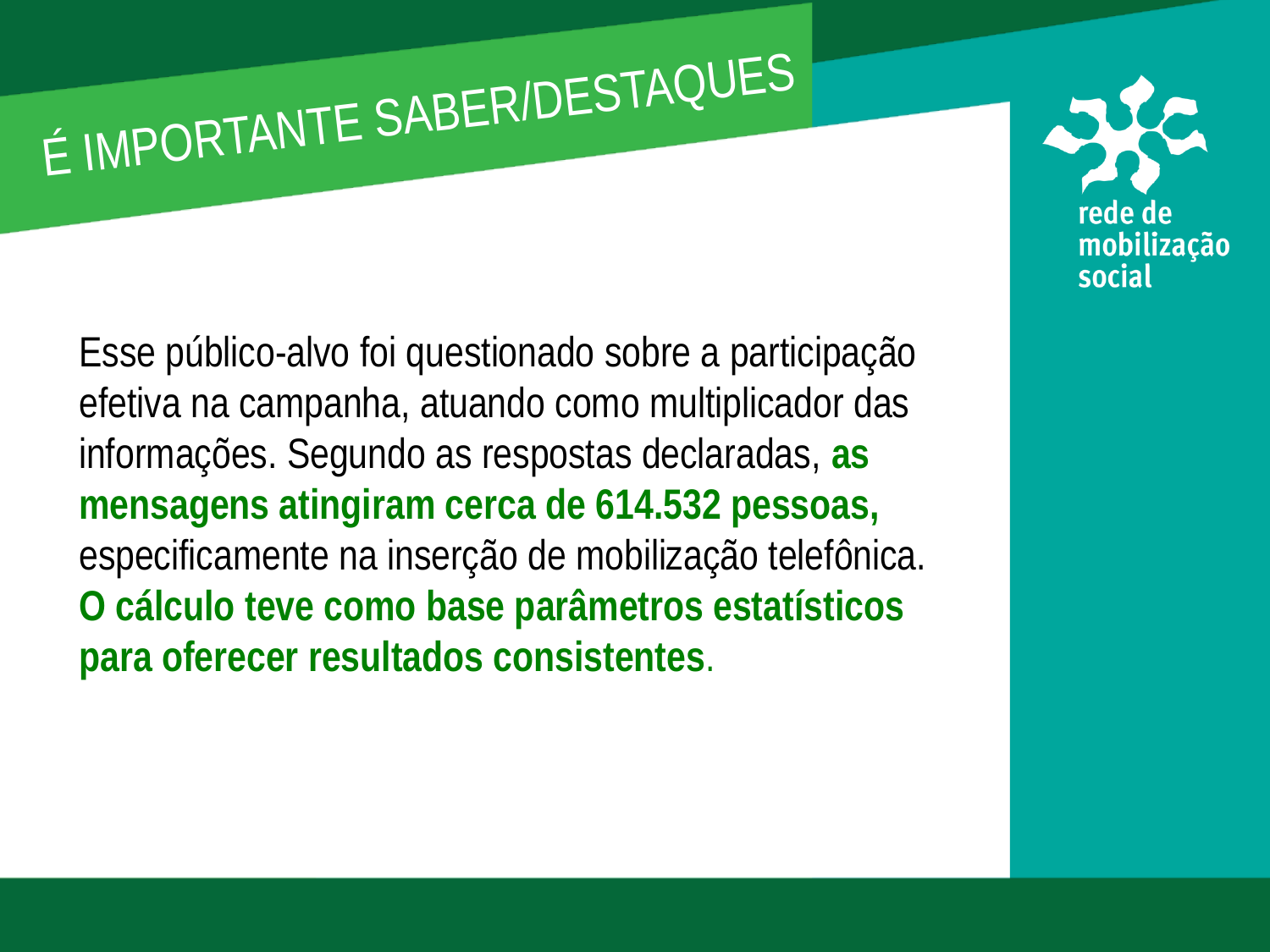

É IMPORTANTE SABER/DESTAQUES
Esse público-alvo foi questionado sobre a participação efetiva na campanha, atuando como multiplicador das informações. Segundo as respostas declaradas, as mensagens atingiram cerca de 614.532 pessoas, especificamente na inserção de mobilização telefônica. O cálculo teve como base parâmetros estatísticos para oferecer resultados consistentes.